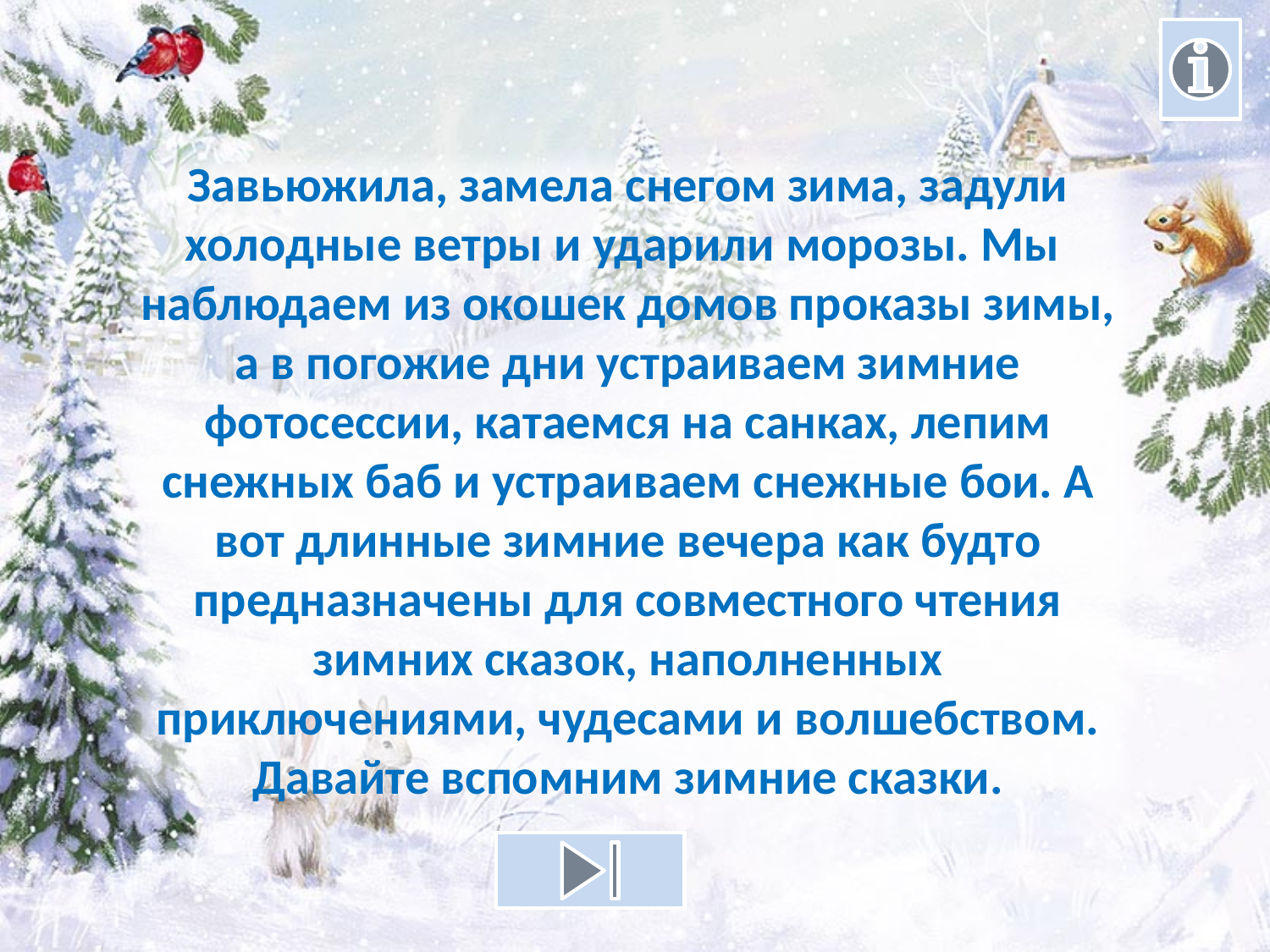

Завьюжила, замела снегом зима, задули холодные ветры и ударили морозы. Мы  наблюдаем из окошек домов проказы зимы, а в погожие дни устраиваем зимние фотосессии, катаемся на санках, лепим снежных баб и устраиваем снежные бои. А вот длинные зимние вечера как будто предназначены для совместного чтения зимних сказок, наполненных приключениями, чудесами и волшебством.
Давайте вспомним зимние сказки.